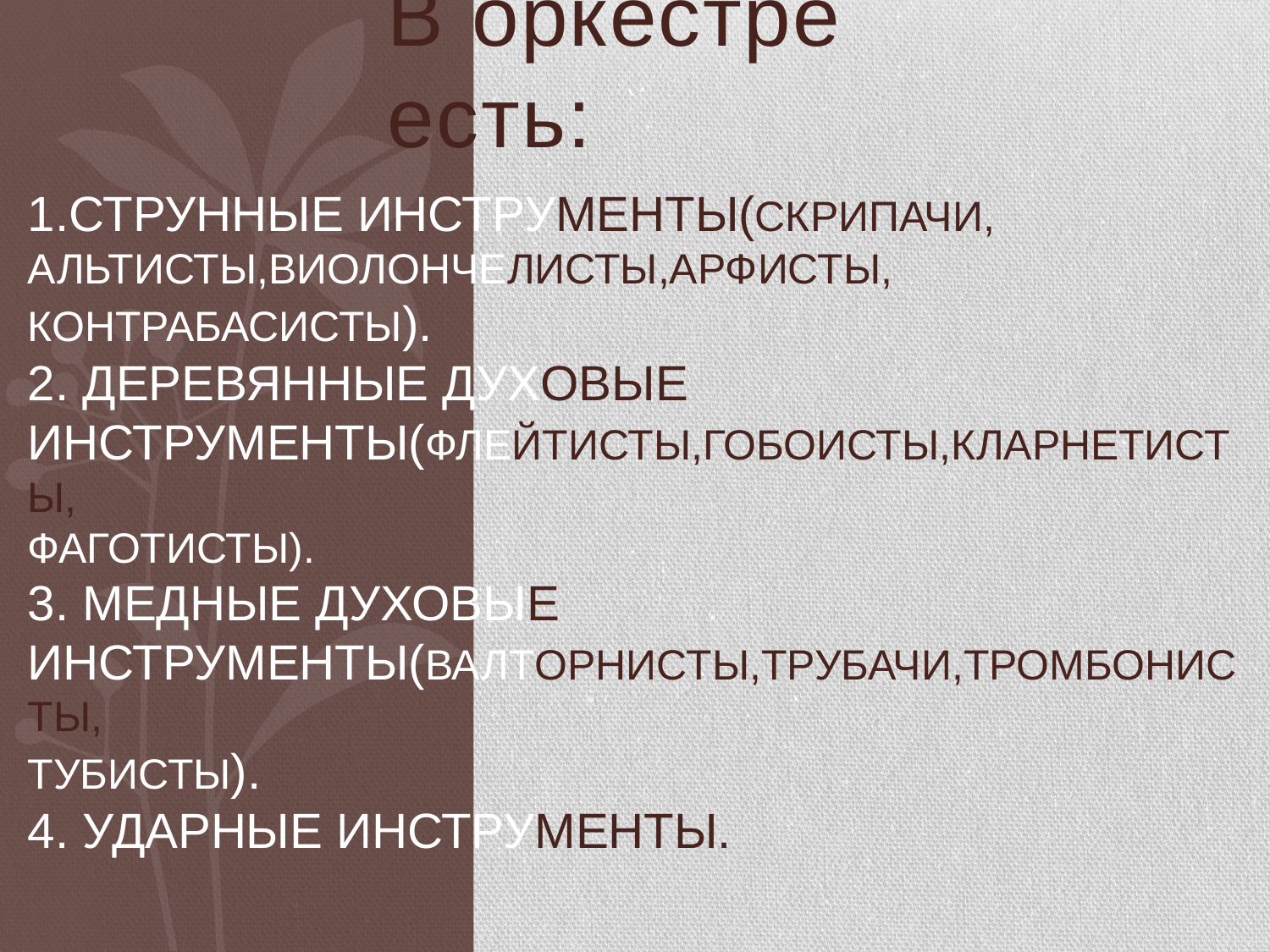

В оркестре есть:
# 1.Струнные инструменты(Скрипачи, Альтисты,Виолончелисты,Арфисты, Контрабасисты). 2. Деревянные духовые инструменты(Флейтисты,Гобоисты,Кларнетисты, Фаготисты). 3. Медные духовые инструменты(Валторнисты,Трубачи,Тромбонисты, Тубисты). 4. Ударные инструменты.